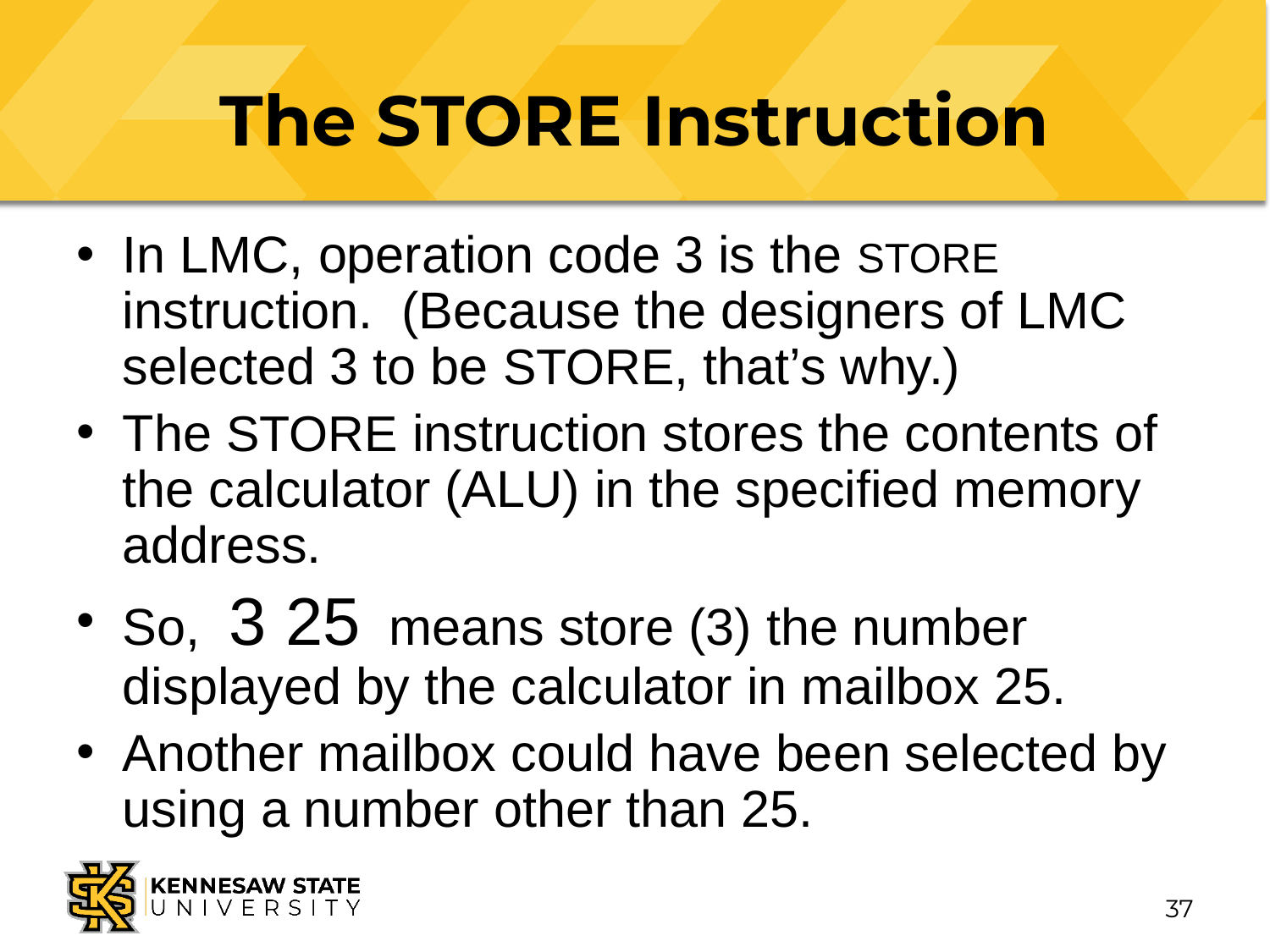

# The STORE Instruction
In LMC, operation code 3 is the STORE instruction.  (Because the designers of LMC selected 3 to be STORE, that’s why.)
The STORE instruction stores the contents of the calculator (ALU) in the specified memory address.
So,  3 25  means store (3) the number displayed by the calculator in mailbox 25.
Another mailbox could have been selected by using a number other than 25.
37